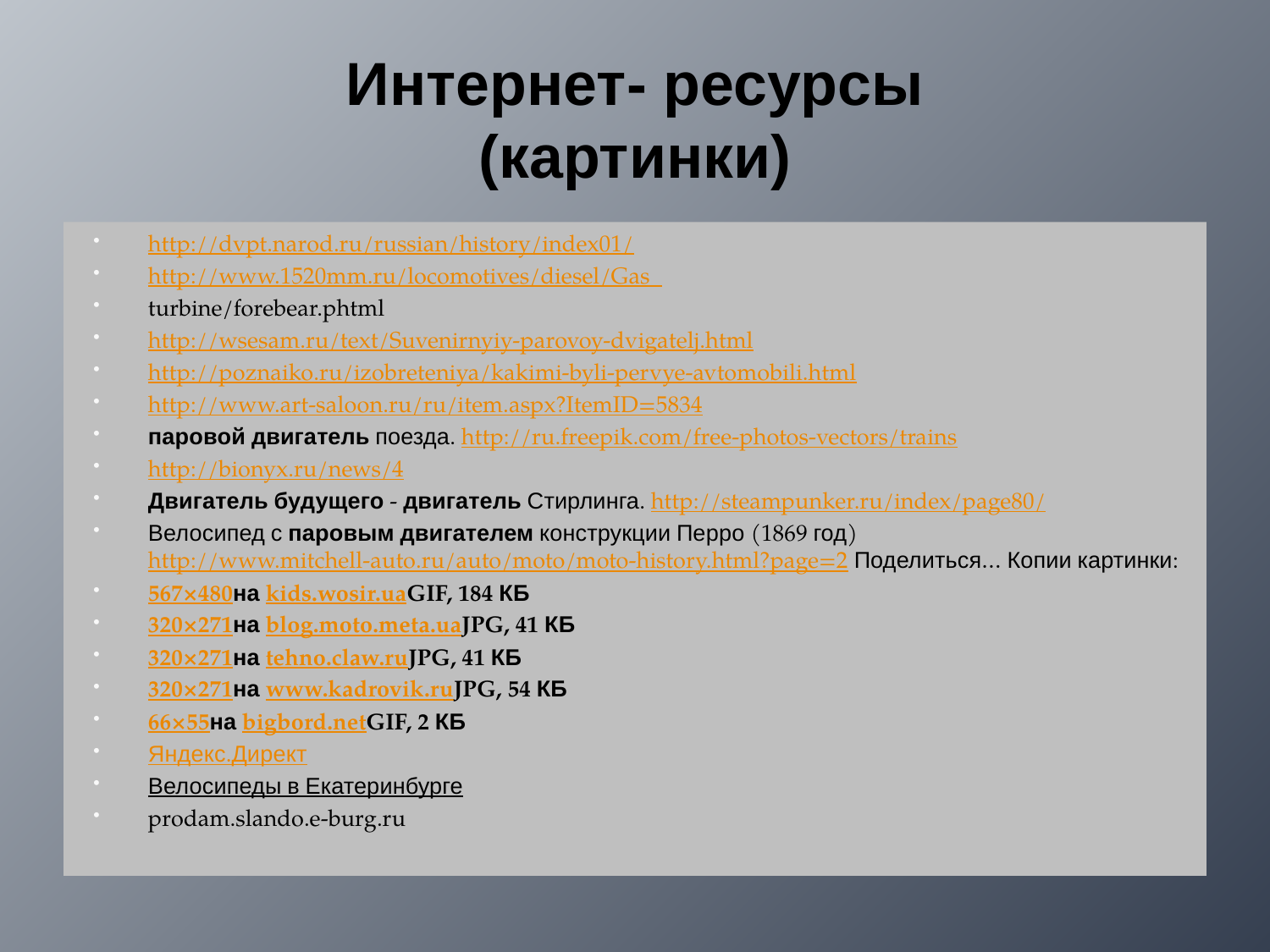

# Интернет- ресурсы (картинки)
http://dvpt.narod.ru/russian/history/index01/
http://www.1520mm.ru/locomotives/diesel/Gas_
turbine/forebear.phtml
http://wsesam.ru/text/Suvenirnyiy-parovoy-dvigatelj.html
http://poznaiko.ru/izobreteniya/kakimi-byli-pervye-avtomobili.html
http://www.art-saloon.ru/ru/item.aspx?ItemID=5834
паровой двигатель поезда. http://ru.freepik.com/free-photos-vectors/trains
http://bionyx.ru/news/4
Двигатель будущего - двигатель Стирлинга. http://steampunker.ru/index/page80/
Велосипед с паровым двигателем конструкции Перро (1869 год) http://www.mitchell-auto.ru/auto/moto/moto-history.html?page=2 Поделиться… Копии картинки:
567×480на kids.wosir.uaGIF, 184 КБ
320×271на blog.moto.meta.uaJPG, 41 КБ
320×271на tehno.claw.ruJPG, 41 КБ
320×271на www.kadrovik.ruJPG, 54 КБ
66×55на bigbord.netGIF, 2 КБ
Яндекс.Директ
Велосипеды в Екатеринбурге
prodam.slando.e-burg.ru